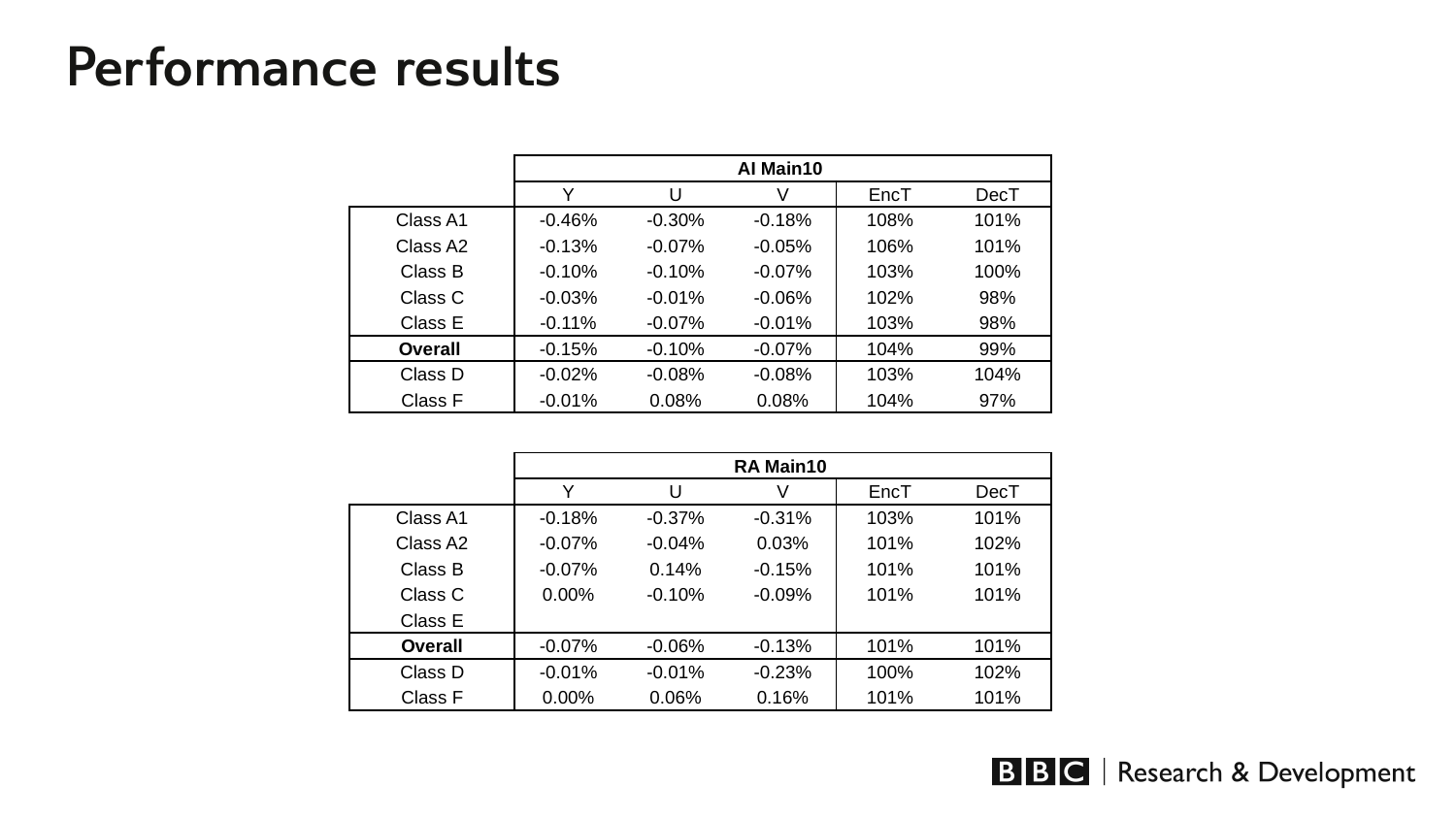

Performance results
|  |  |  | AI Main10 |  |  |
| --- | --- | --- | --- | --- | --- |
|  | Y | U | V | EncT | DecT |
| Class A1 | -0.46% | -0.30% | -0.18% | 108% | 101% |
| Class A2 | -0.13% | -0.07% | -0.05% | 106% | 101% |
| Class B | -0.10% | -0.10% | -0.07% | 103% | 100% |
| Class C | -0.03% | -0.01% | -0.06% | 102% | 98% |
| Class E | -0.11% | -0.07% | -0.01% | 103% | 98% |
| Overall | -0.15% | -0.10% | -0.07% | 104% | 99% |
| Class D | -0.02% | -0.08% | -0.08% | 103% | 104% |
| Class F | -0.01% | 0.08% | 0.08% | 104% | 97% |
|  |  |  | RA Main10 |  |  |
| --- | --- | --- | --- | --- | --- |
|  | Y | U | V | EncT | DecT |
| Class A1 | -0.18% | -0.37% | -0.31% | 103% | 101% |
| Class A2 | -0.07% | -0.04% | 0.03% | 101% | 102% |
| Class B | -0.07% | 0.14% | -0.15% | 101% | 101% |
| Class C | 0.00% | -0.10% | -0.09% | 101% | 101% |
| Class E |  |  |  |  |  |
| Overall | -0.07% | -0.06% | -0.13% | 101% | 101% |
| Class D | -0.01% | -0.01% | -0.23% | 100% | 102% |
| Class F | 0.00% | 0.06% | 0.16% | 101% | 101% |